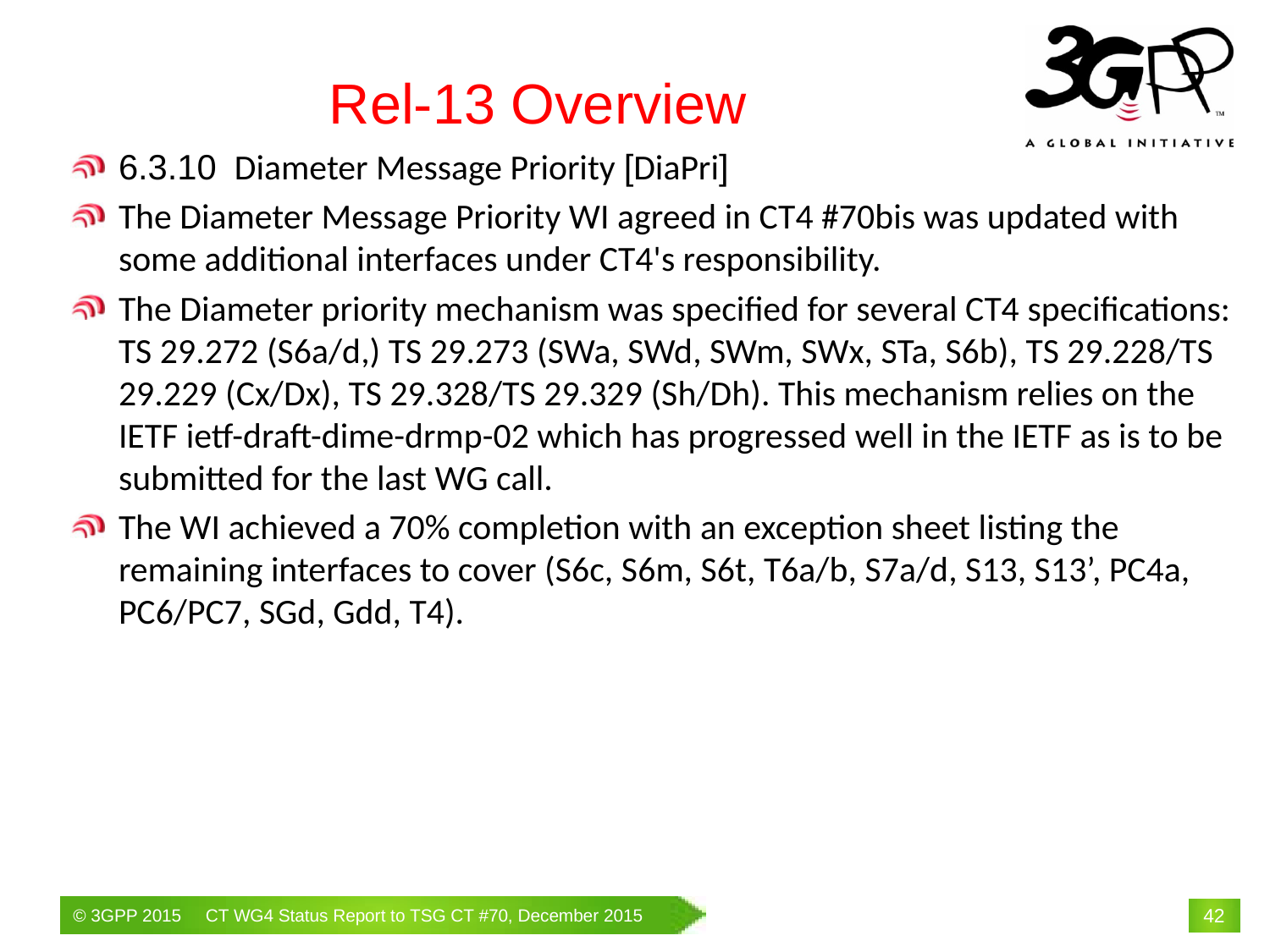

# Rel-13 Overview
6.3.10  Diameter Message Priority [DiaPri]
The Diameter Message Priority WI agreed in CT4 #70bis was updated with some additional interfaces under CT4's responsibility.
The Diameter priority mechanism was specified for several CT4 specifications: TS 29.272 (S6a/d,) TS 29.273 (SWa, SWd, SWm, SWx, STa, S6b), TS 29.228/TS 29.229 (Cx/Dx), TS 29.328/TS 29.329 (Sh/Dh). This mechanism relies on the IETF ietf-draft-dime-drmp-02 which has progressed well in the IETF as is to be submitted for the last WG call.
The WI achieved a 70% completion with an exception sheet listing the remaining interfaces to cover (S6c, S6m, S6t, T6a/b, S7a/d, S13, S13’, PC4a, PC6/PC7, SGd, Gdd, T4).